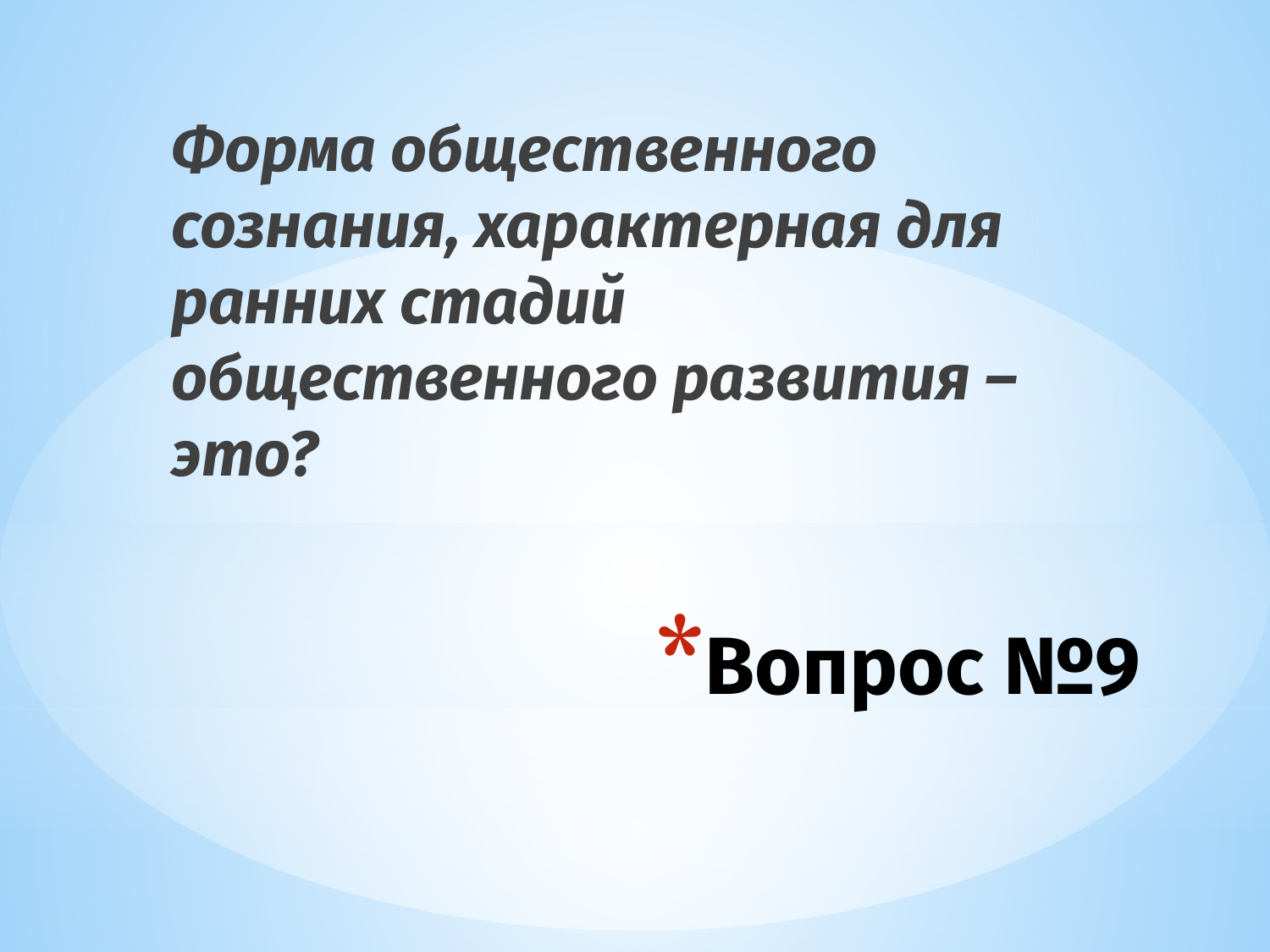

Форма общественного сознания, характерная для ранних стадий общественного развития – это?
# Вопрос №9